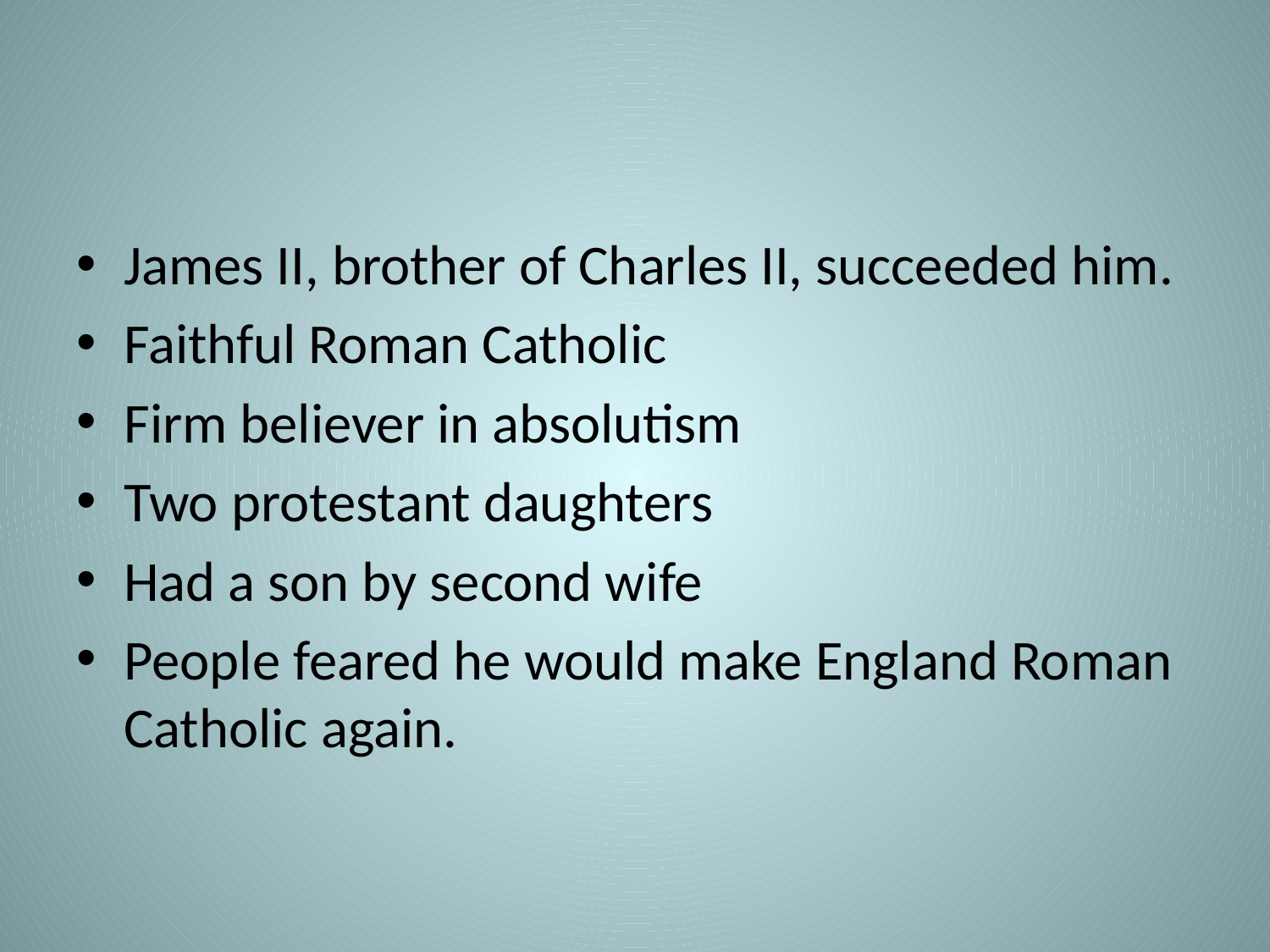

#
James II, brother of Charles II, succeeded him.
Faithful Roman Catholic
Firm believer in absolutism
Two protestant daughters
Had a son by second wife
People feared he would make England Roman Catholic again.